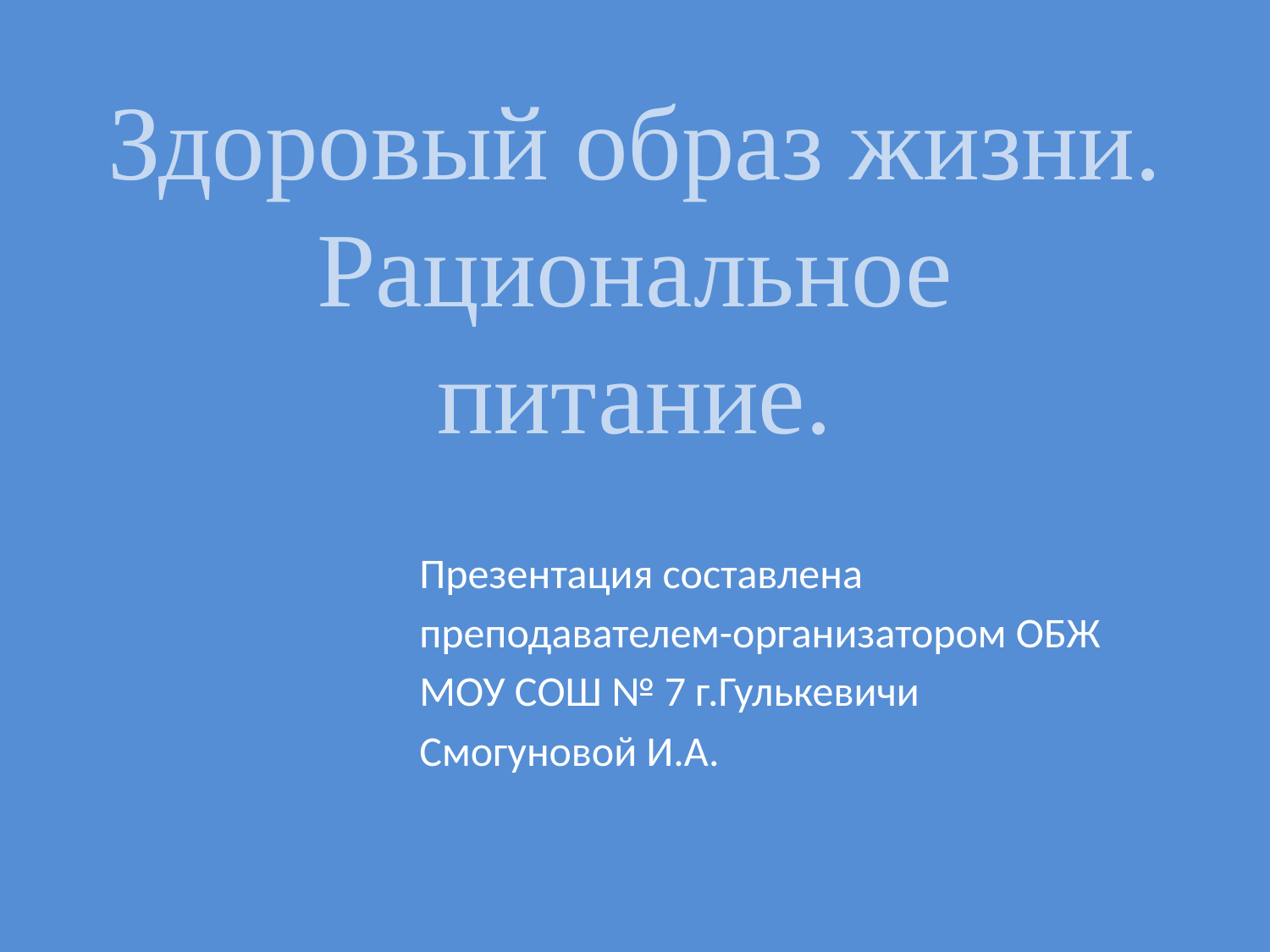

# Здоровый образ жизни. Рациональное питание.
Презентация составлена
преподавателем-организатором ОБЖ
МОУ СОШ № 7 г.Гулькевичи
Смогуновой И.А.